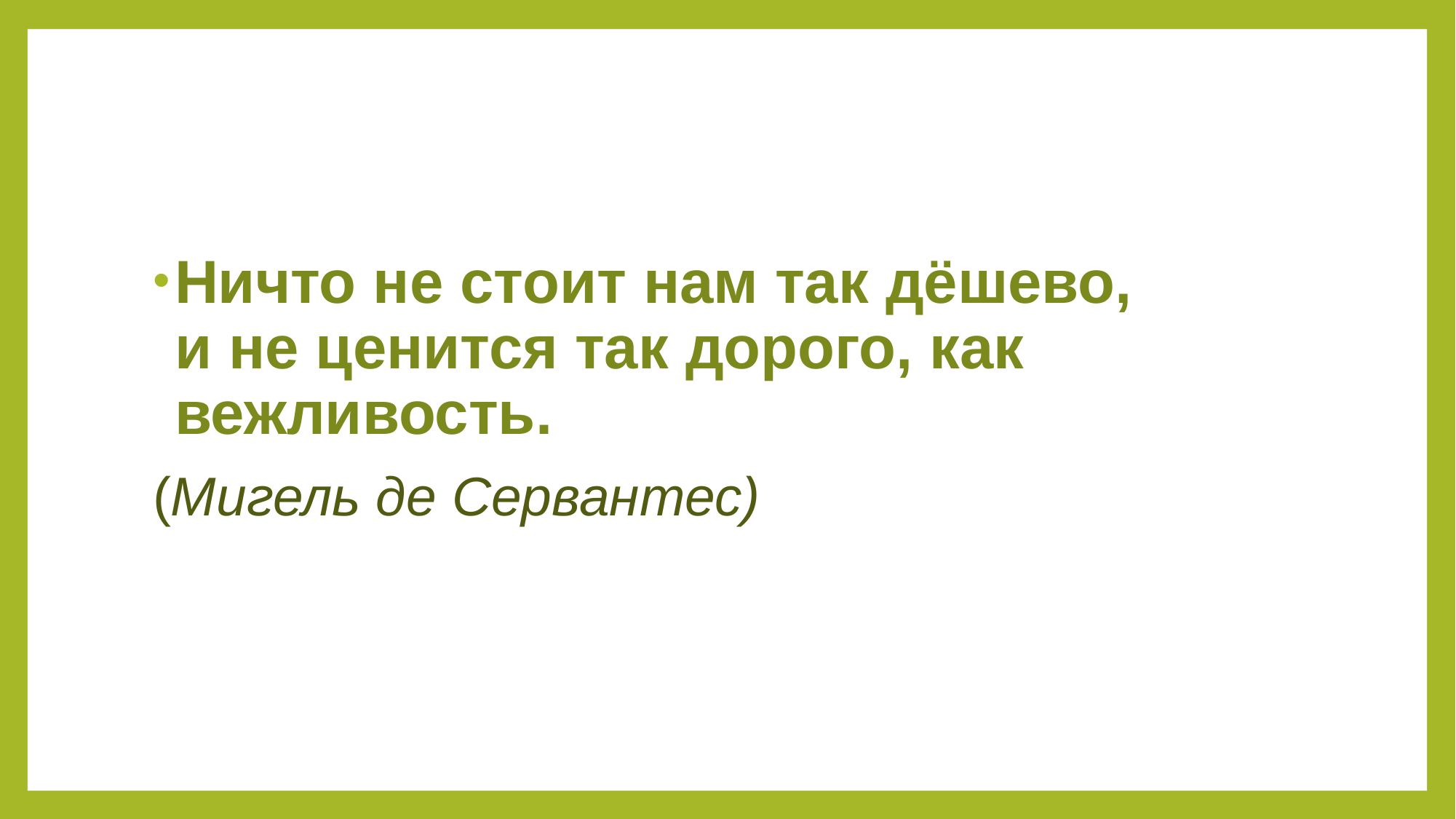

#
Ничто не стоит нам так дёшево,
и не ценится так дорого, как вежливость.
(Мигель де Сервантес)